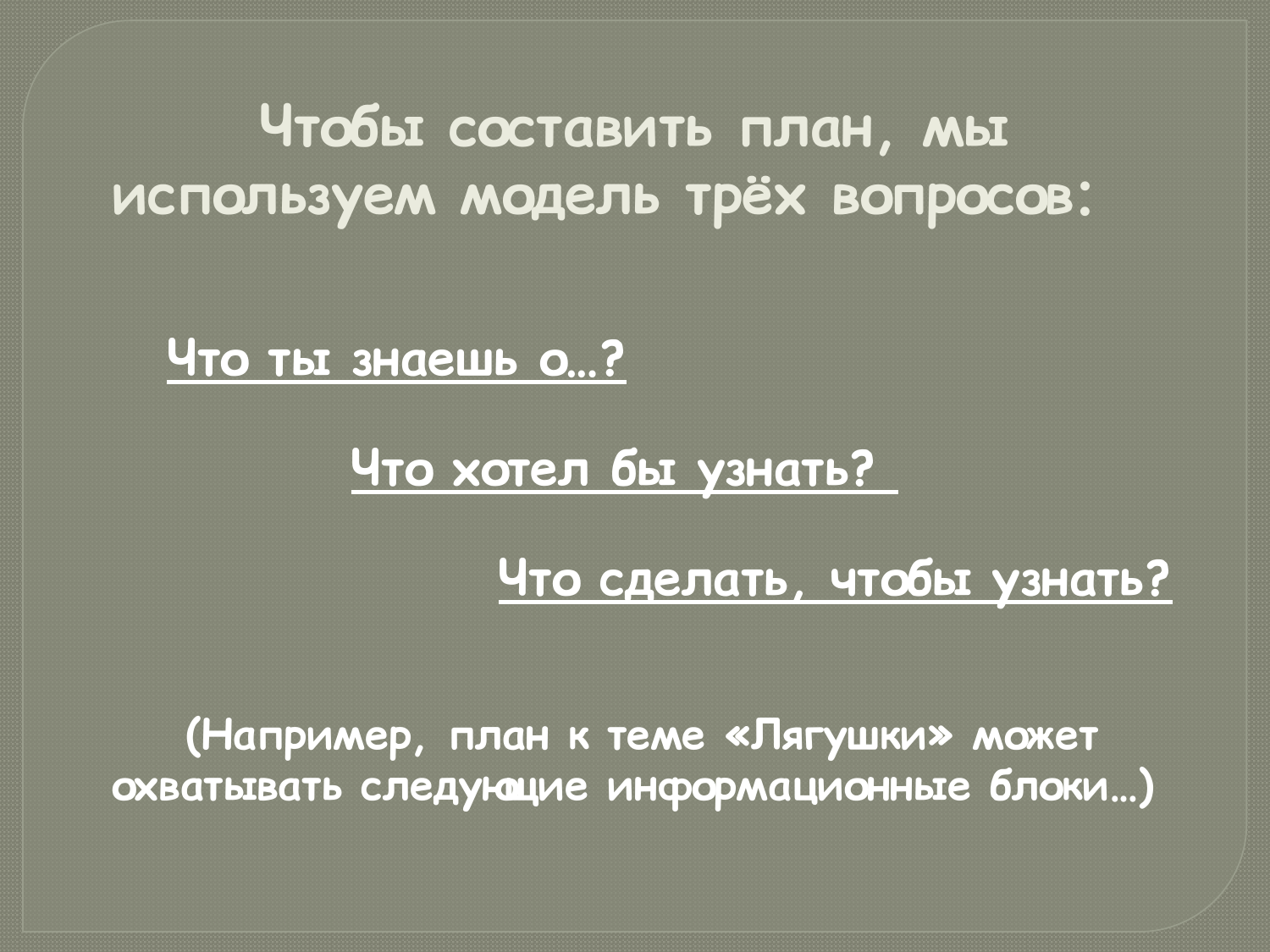

Чтобы составить план, мы используем модель трёх вопросов:

   Что ты знаешь о…?

             Что хотел бы узнать?

                     Что сделать, чтобы узнать?

    (Например, план к теме «Лягушки» может охватывать следующие информационные блоки…)